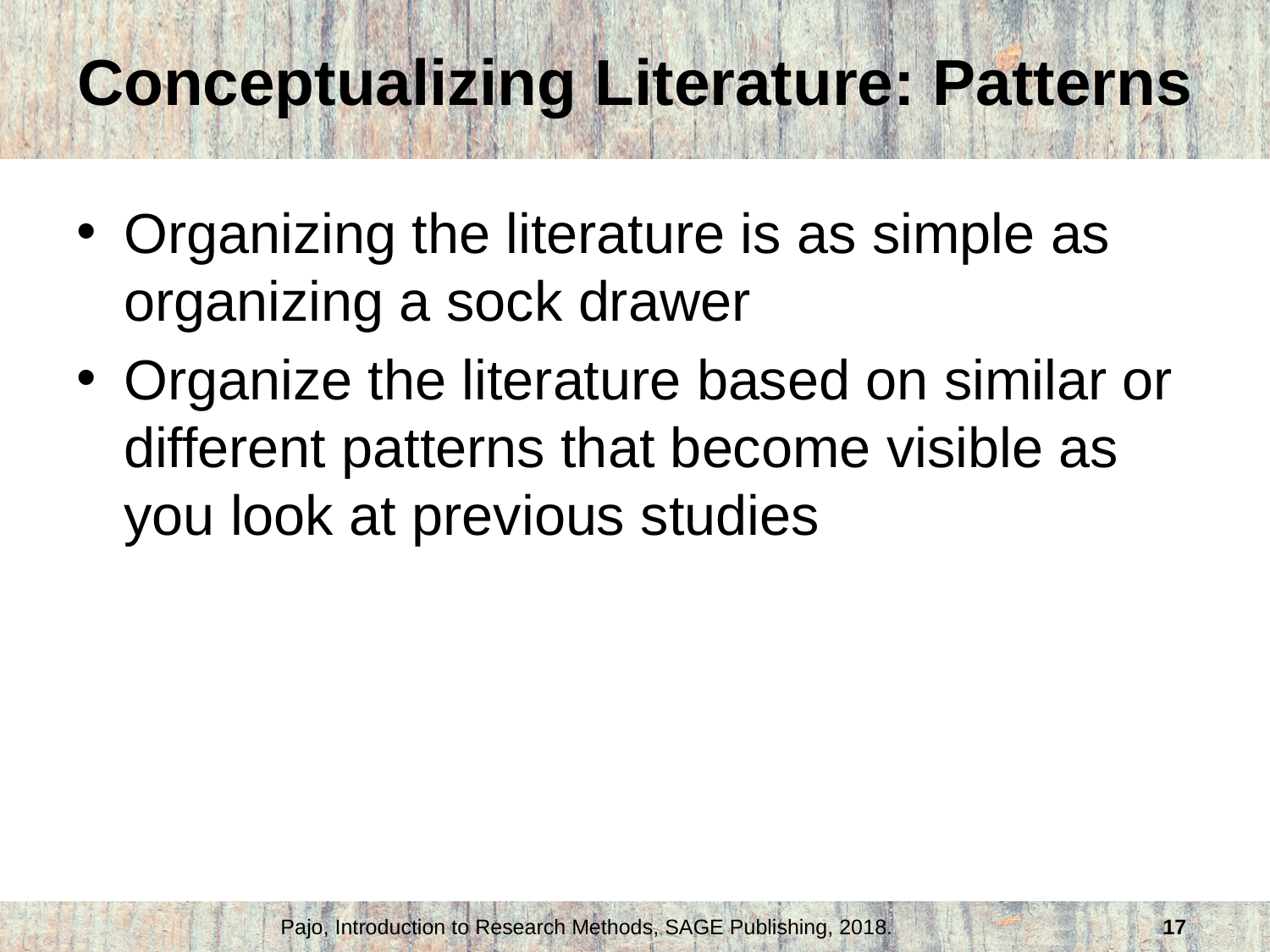

# Conceptualizing Literature: Patterns
Organizing the literature is as simple as organizing a sock drawer
Organize the literature based on similar or different patterns that become visible as you look at previous studies
Pajo, Introduction to Research Methods, SAGE Publishing, 2018.
17